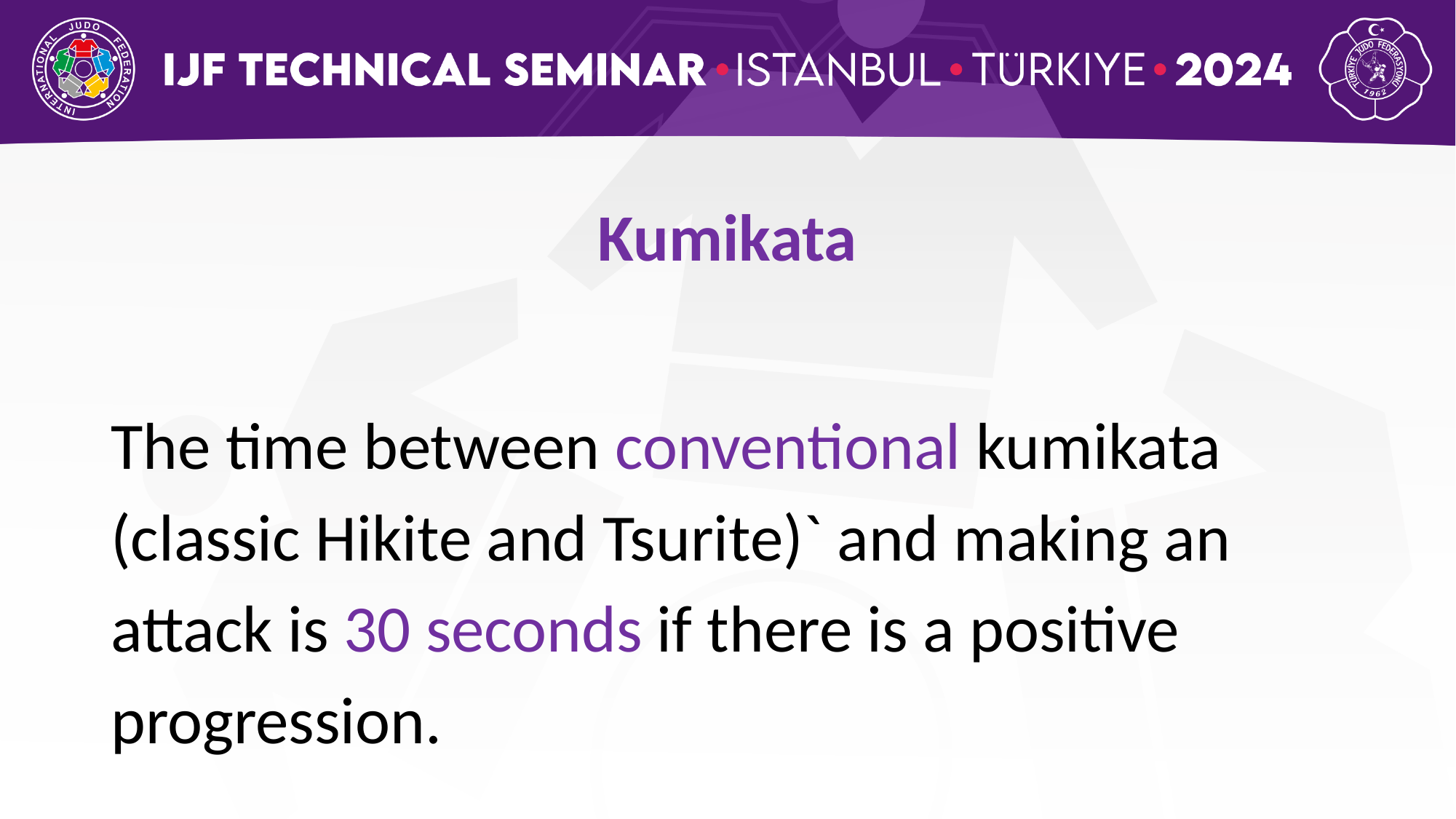

Kumikata

The time between conventional kumikata (classic Hikite and Tsurite)` and making an attack is 30 seconds if there is a positive progression.